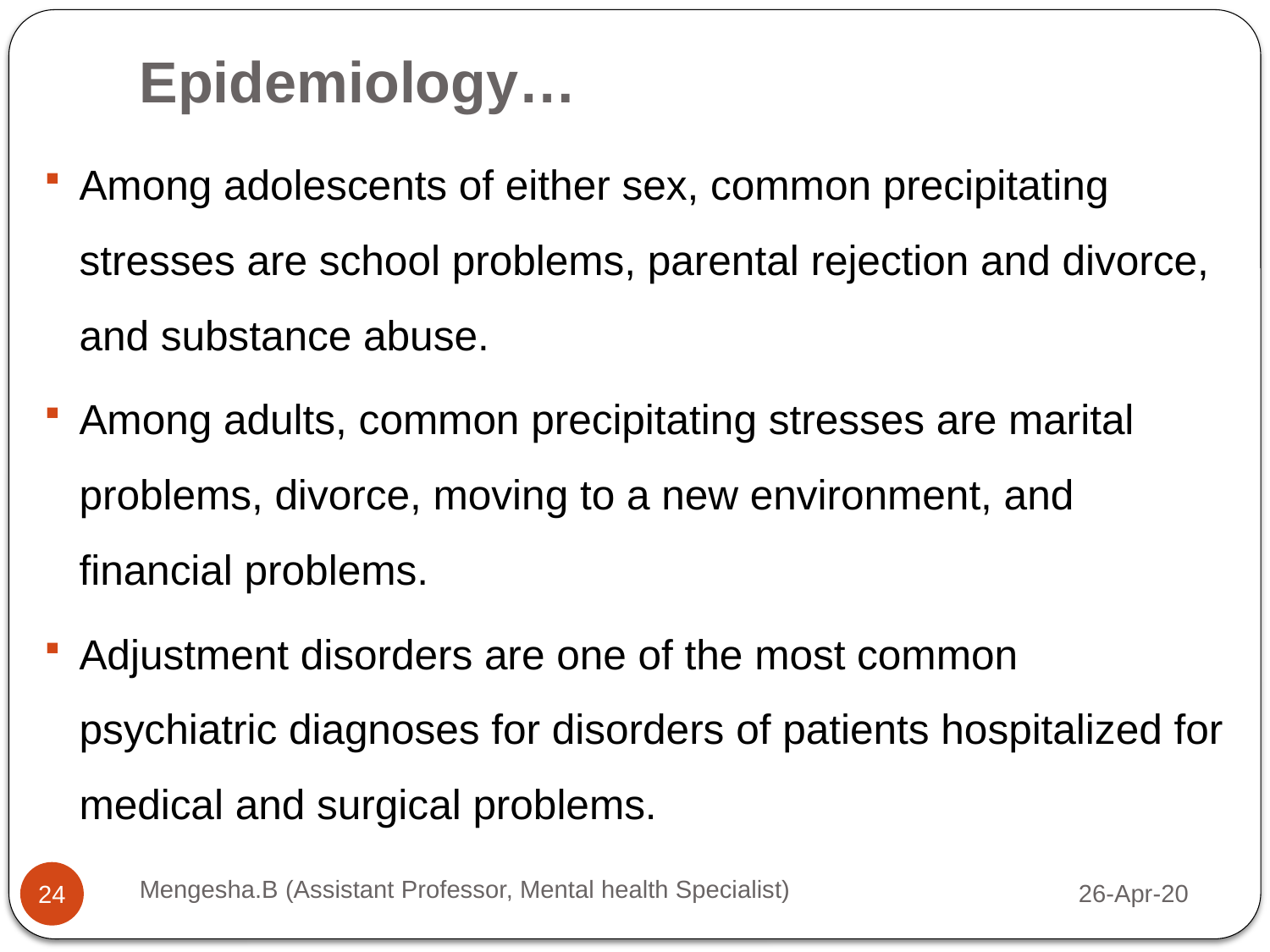

# Epidemiology…
Among adolescents of either sex, common precipitating stresses are school problems, parental rejection and divorce, and substance abuse.
Among adults, common precipitating stresses are marital problems, divorce, moving to a new environment, and financial problems.
Adjustment disorders are one of the most common psychiatric diagnoses for disorders of patients hospitalized for medical and surgical problems.

Mengesha.B (Assistant Professor, Mental health Specialist)
26-Apr-20
24